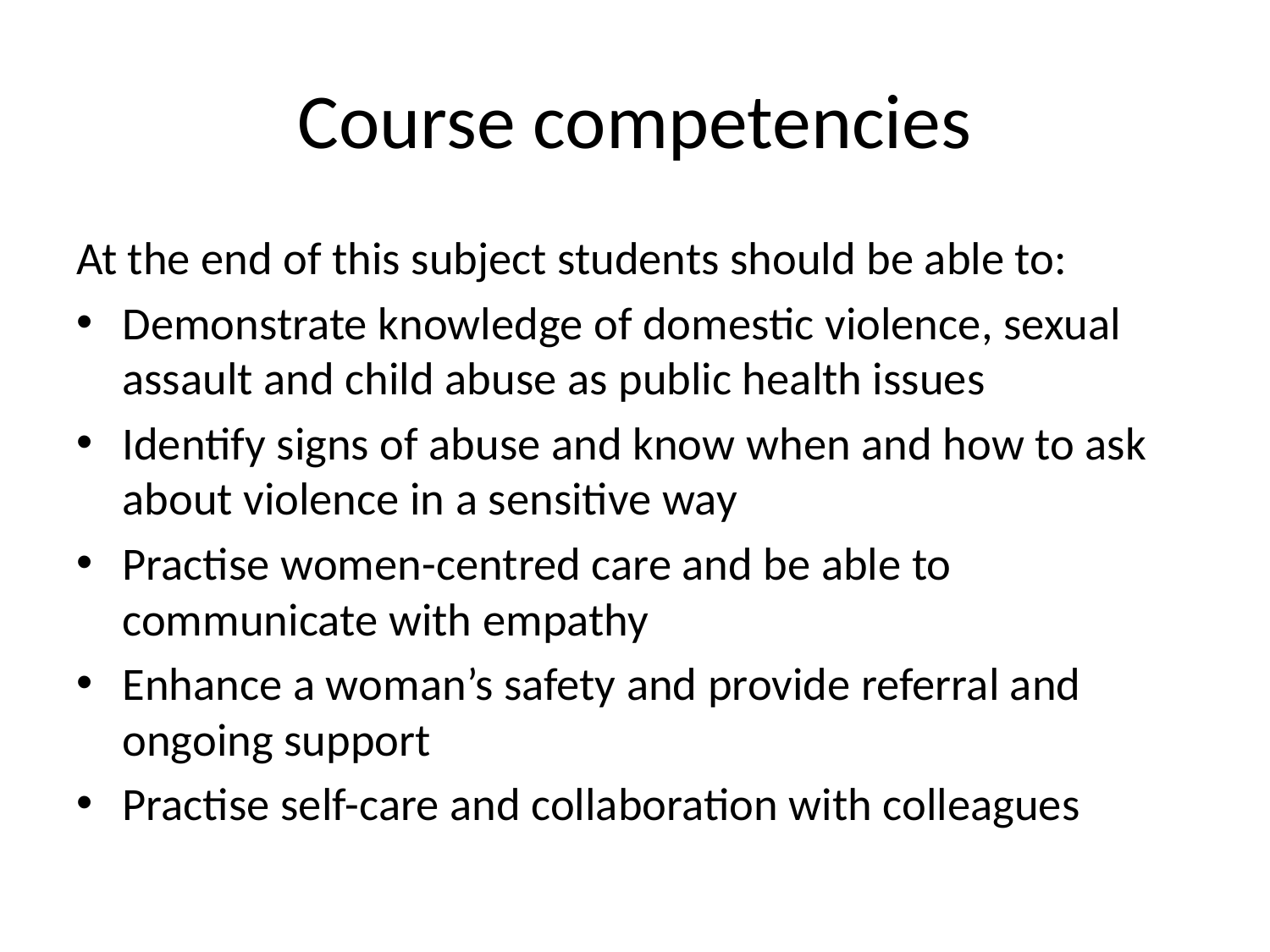

# Course competencies
At the end of this subject students should be able to:
Demonstrate knowledge of domestic violence, sexual assault and child abuse as public health issues
Identify signs of abuse and know when and how to ask about violence in a sensitive way
Practise women-centred care and be able to communicate with empathy
Enhance a woman’s safety and provide referral and ongoing support
Practise self-care and collaboration with colleagues